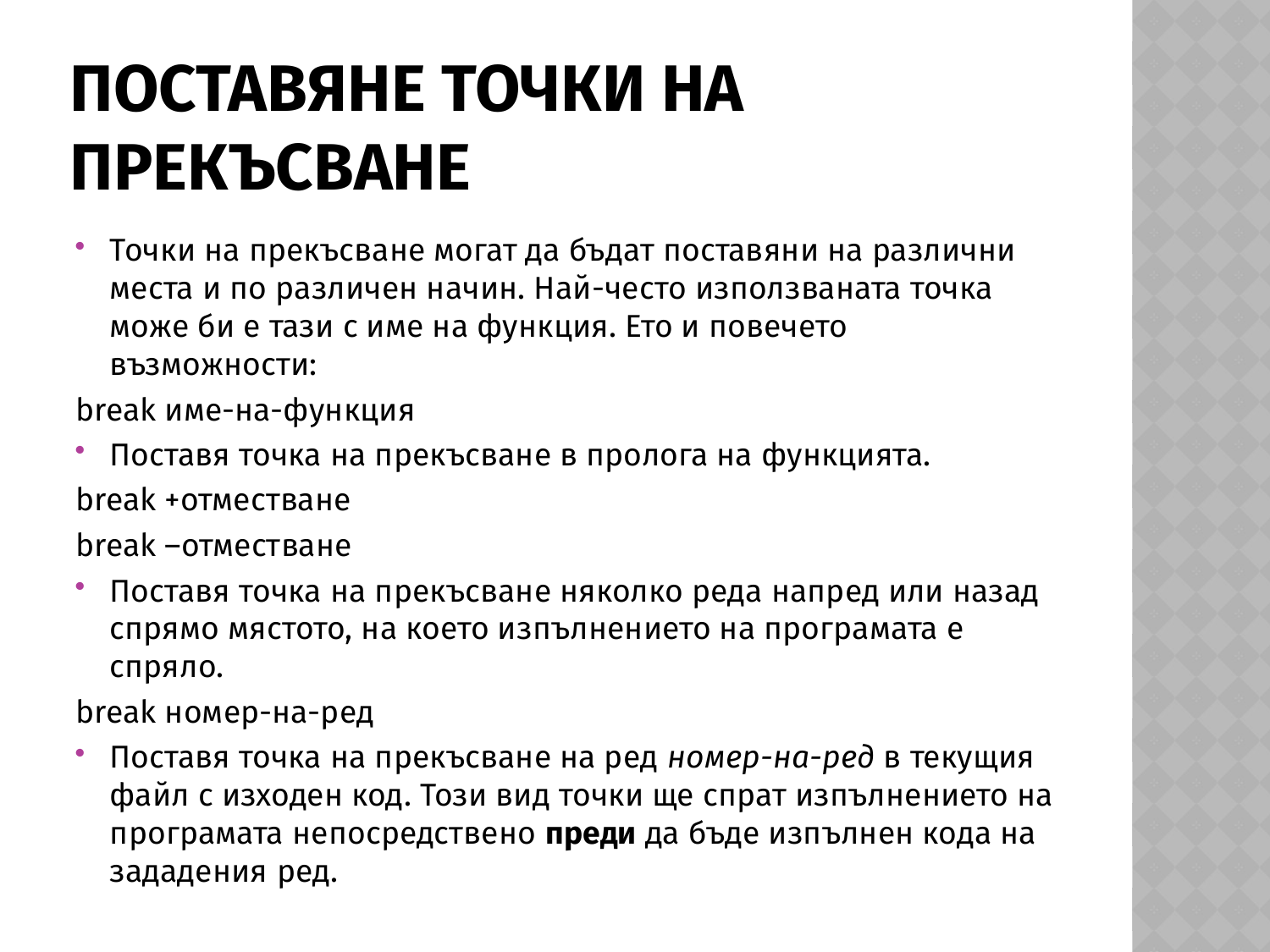

# Поставяне точки на прекъсване
Точки на прекъсване могат да бъдат поставяни на различни места и по различен начин. Най-често използваната точка може би е тази с име на функция. Ето и повечето възможности:
break име-на-функция
Поставя точка на прекъсване в пролога на функцията.
break +отместване
break –отместване
Поставя точка на прекъсване няколко реда напред или назад спрямо мястото, на което изпълнението на програмата е спряло.
break номер-на-ред
Поставя точка на прекъсване на ред номер-на-ред в текущия файл с изходен код. Този вид точки ще спрат изпълнението на програмата непосредствено преди да бъде изпълнен кода на зададения ред.